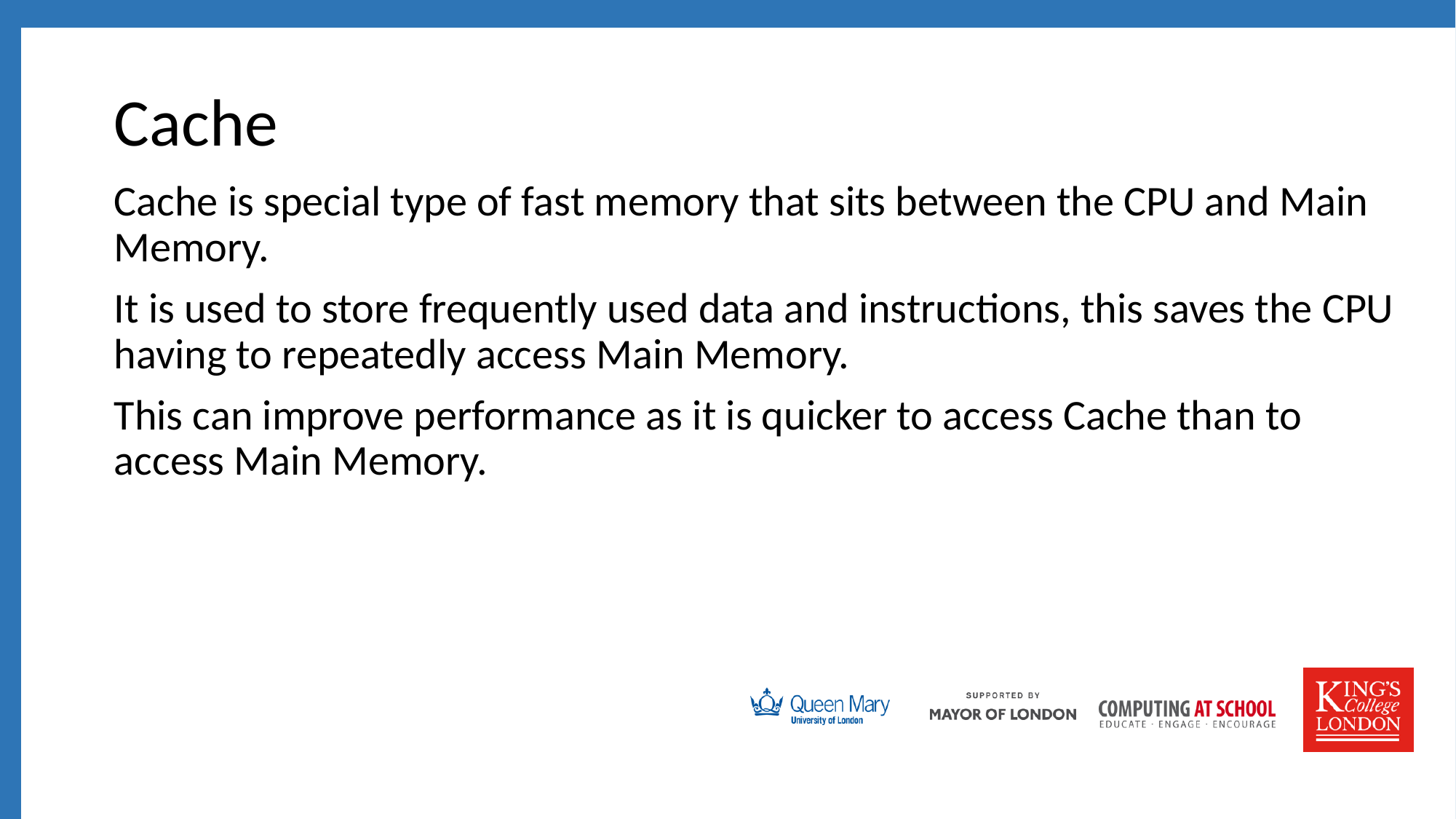

# Cache
Cache is special type of fast memory that sits between the CPU and Main Memory.
It is used to store frequently used data and instructions, this saves the CPU having to repeatedly access Main Memory.
This can improve performance as it is quicker to access Cache than to access Main Memory.